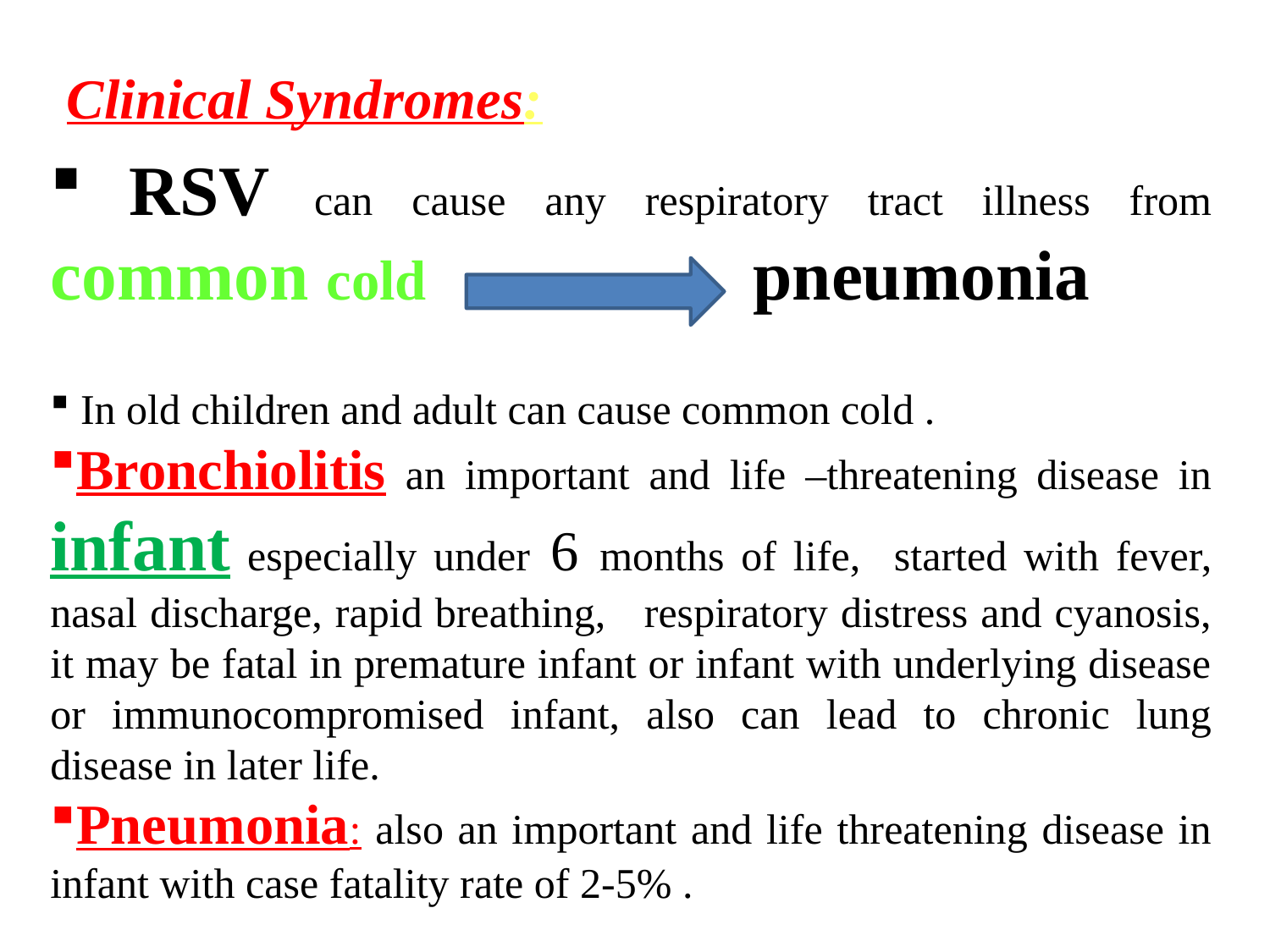

Clinical Syndromes:
 RSV can cause any respiratory tract illness from common cold                       pneumonia

 In old children and adult can cause common cold .
Bronchiolitis an important and life –threatening disease in infant especially under 6 months of life,  started with fever, nasal discharge, rapid breathing,   respiratory distress and cyanosis, it may be fatal in premature infant or infant with underlying disease or immunocompromised infant, also can lead to chronic lung disease in later life.
Pneumonia: also an important and life threatening disease in infant with case fatality rate of 2-5% .